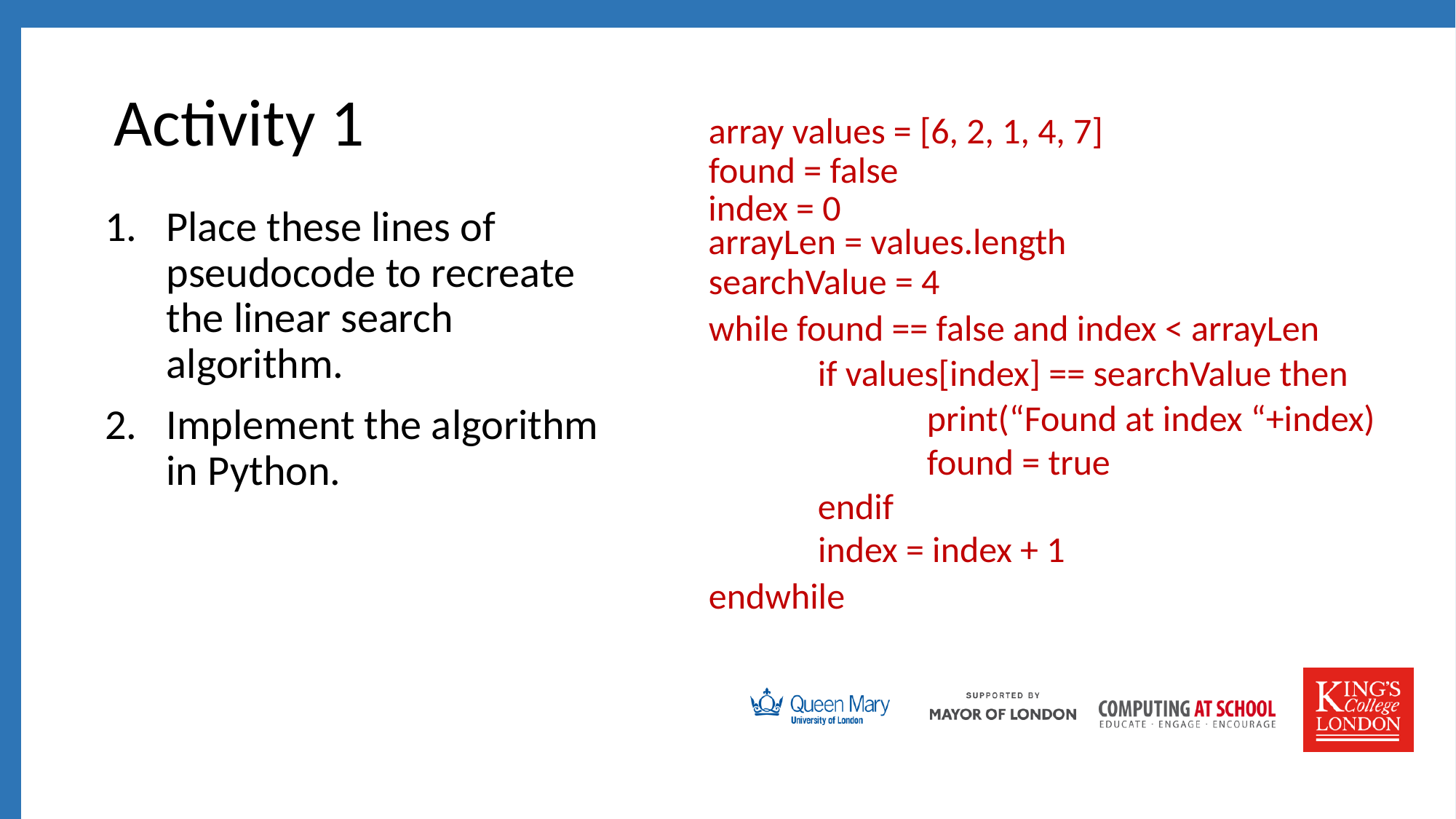

# Activity 1
array values = [6, 2, 1, 4, 7]
found = false
index = 0
Place these lines of pseudocode to recreate the linear search algorithm.
Implement the algorithm in Python.

arrayLen = values.length
searchValue = 4
while found == false and index < arrayLen
	if values[index] == searchValue then
		print(“Found at index “+index)
		found = true
	endif
	index = index + 1
endwhile